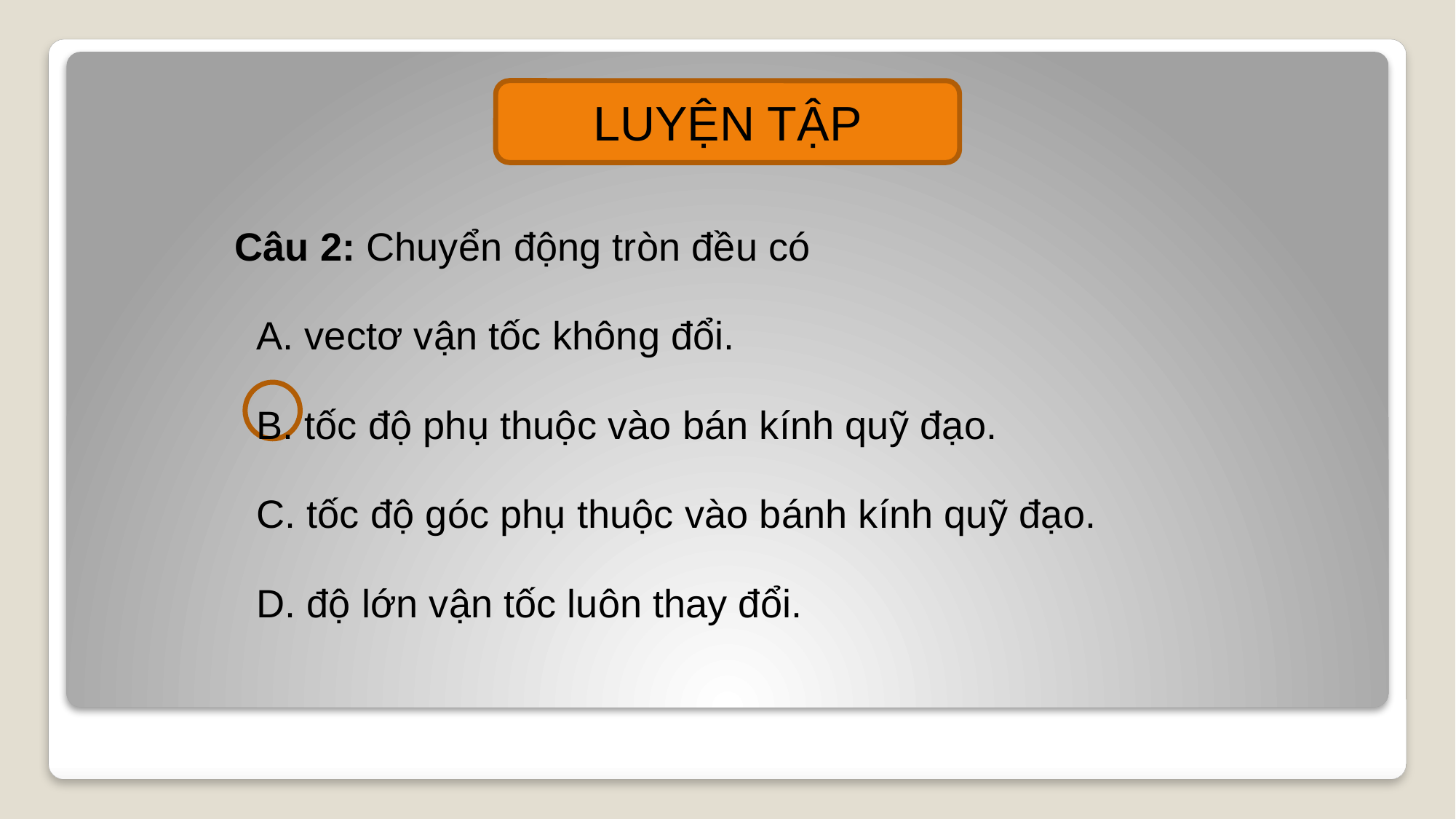

LUYỆN TẬP
Câu 2: Chuyển động tròn đều có
  A. vectơ vận tốc không đổi.
  B. tốc độ phụ thuộc vào bán kính quỹ đạo.
  C. tốc độ góc phụ thuộc vào bánh kính quỹ đạo.
  D. độ lớn vận tốc luôn thay đổi.